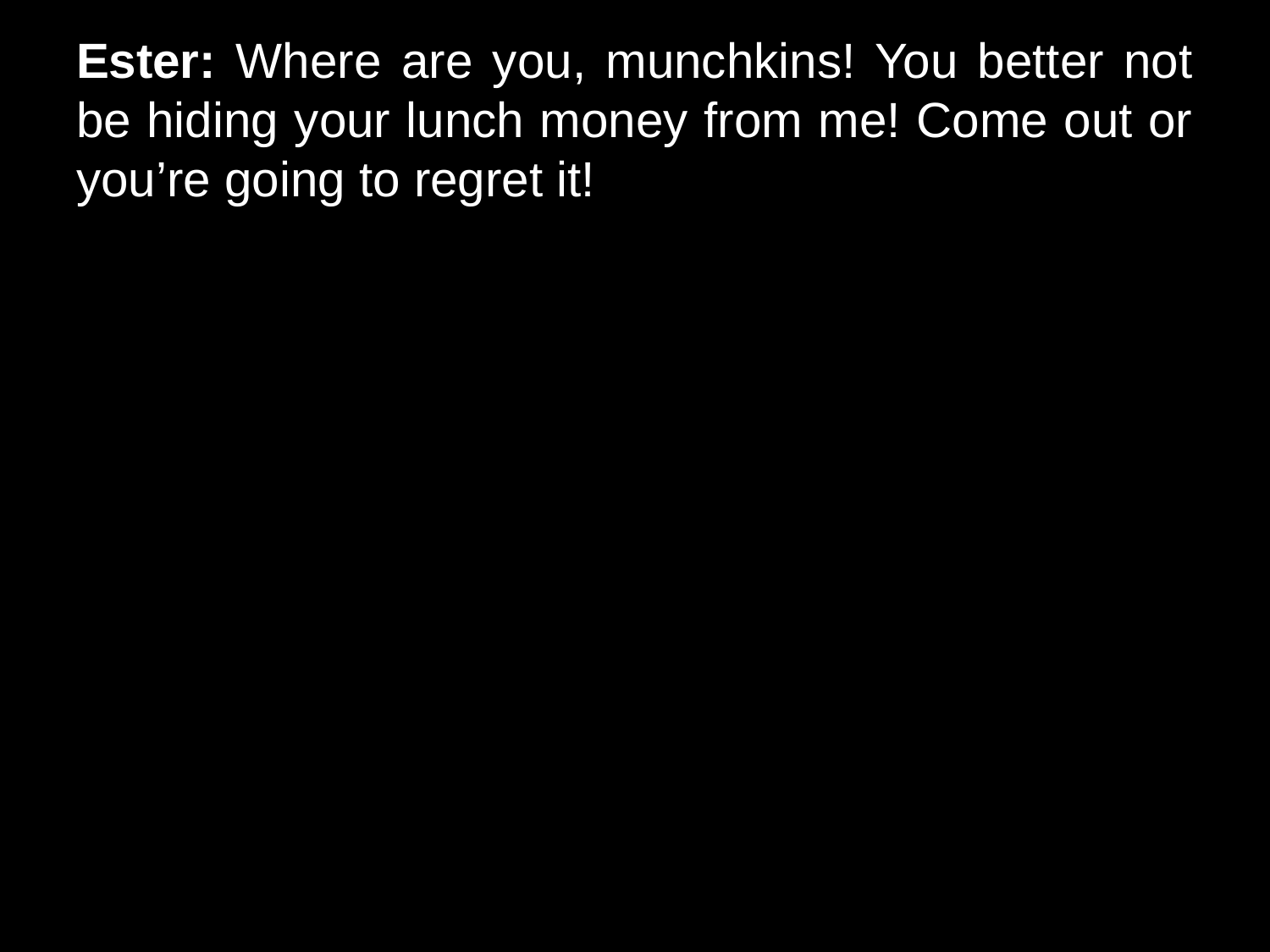

# Ester: Where are you, munchkins! You better not be hiding your lunch money from me! Come out or you’re going to regret it!